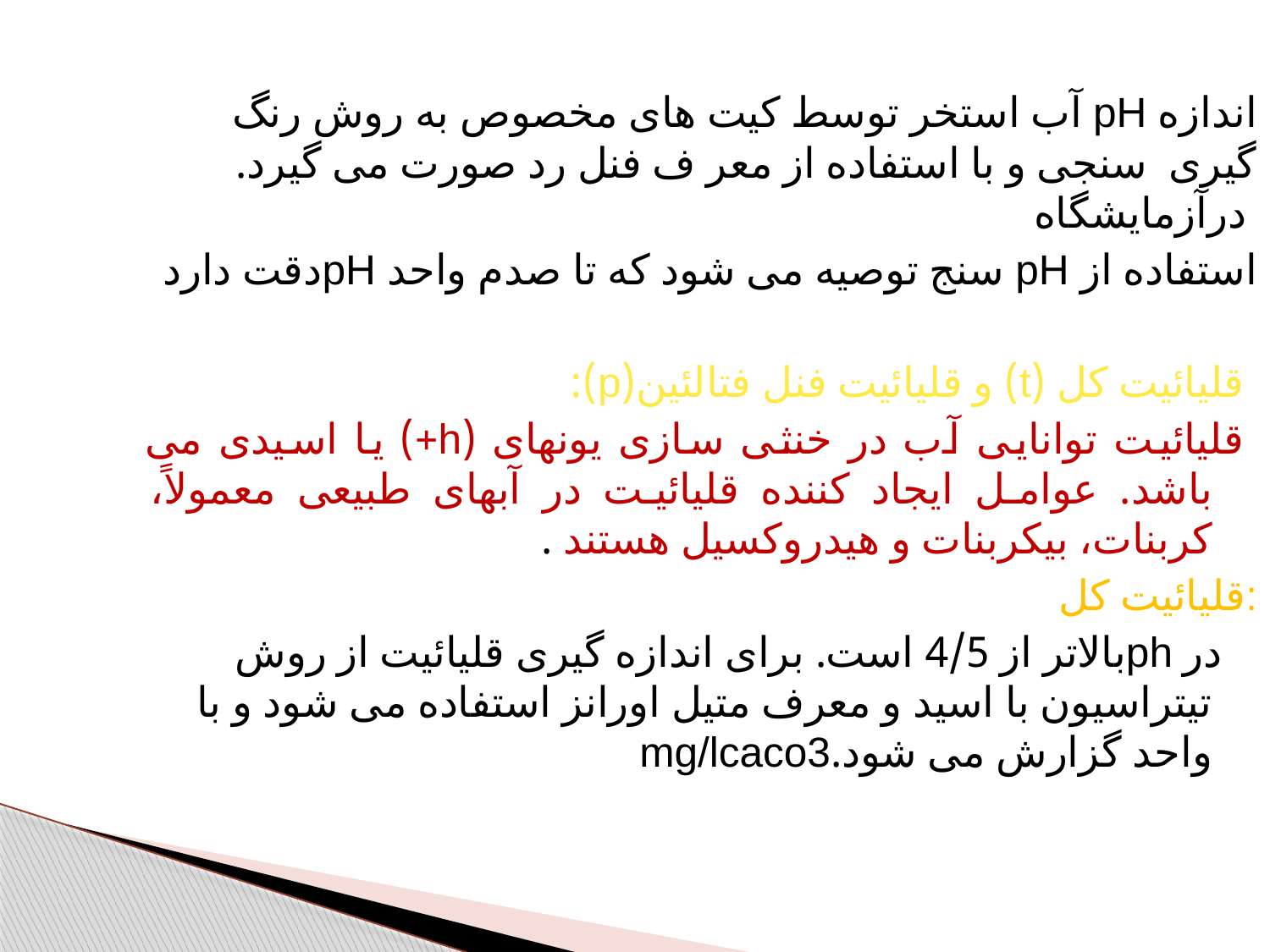

آب استخر توسط کیت های مخصوص به روش رنگ pH اندازه گیری  سنجی و با استفاده از معر ف فنل رد صورت می گیرد. درآزمایشگاه
دقت داردpH سنج توصیه می شود که تا صدم واحد pH استفاده از

قلیائیت کل (t) و قلیائیت فنل فتالئین(p):
قلیائیت توانایی آب در خنثی سازی یونهای (h+) یا اسیدی می باشد. عوامل ایجاد کننده قلیائیت در آبهای طبیعی معمولاً، کربنات، بیکربنات و هیدروکسیل هستند .
قلیائیت کل:
  در phبالاتر از 4/5 است. برای اندازه گیری قلیائیت از روش تیتراسیون با اسید و معرف متیل اورانز استفاده می شود و با واحد گزارش می شود.mg/lcaco3